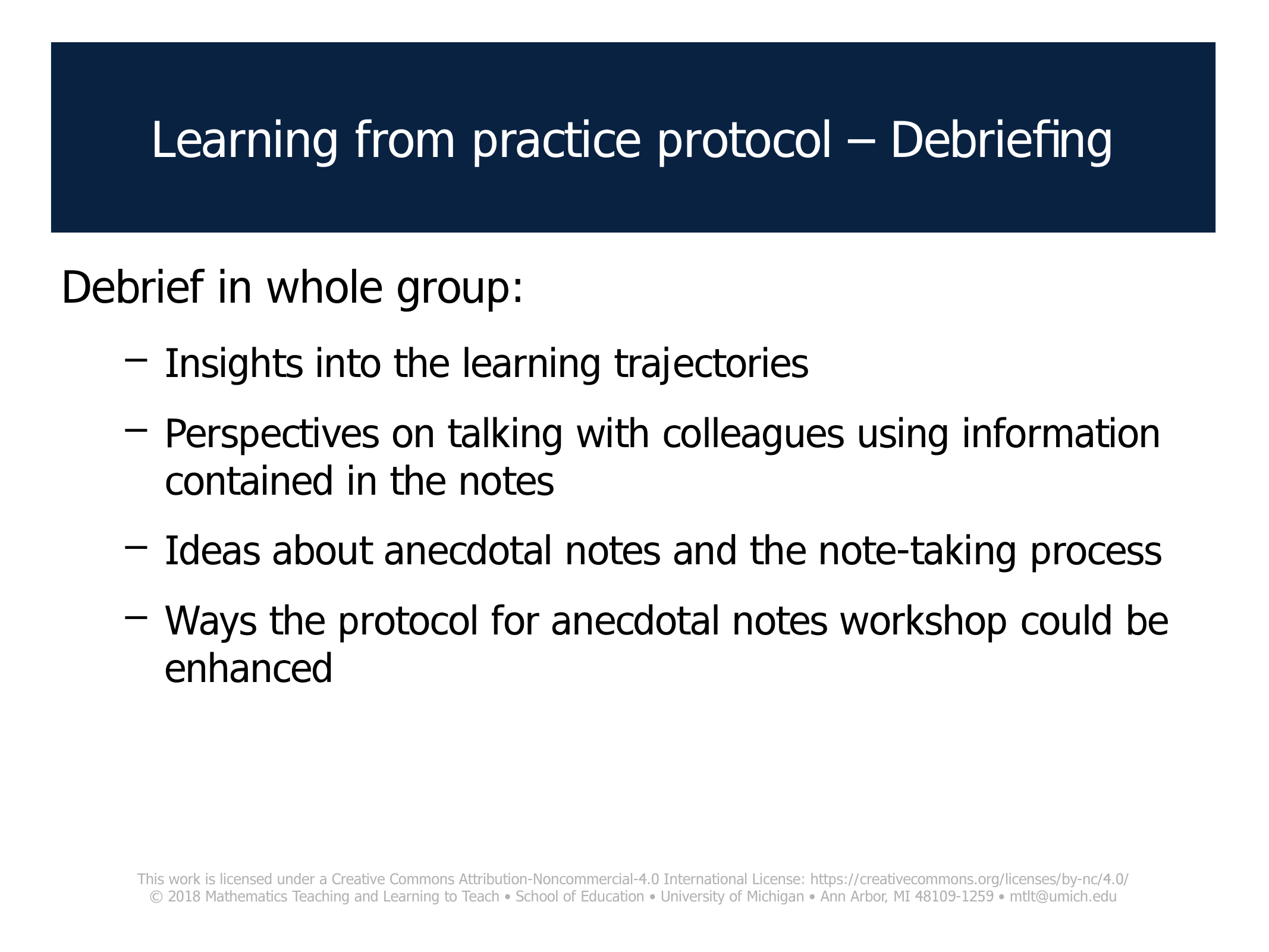

# Learning from practice protocol – Debriefing
Debrief in whole group:
Insights into the learning trajectories
Perspectives on talking with colleagues using information contained in the notes
Ideas about anecdotal notes and the note-taking process
Ways the protocol for anecdotal notes workshop could be enhanced
This work is licensed under a Creative Commons Attribution-Noncommercial-4.0 International License: https://creativecommons.org/licenses/by-nc/4.0/
© 2018 Mathematics Teaching and Learning to Teach • School of Education • University of Michigan • Ann Arbor, MI 48109-1259 • mtlt@umich.edu